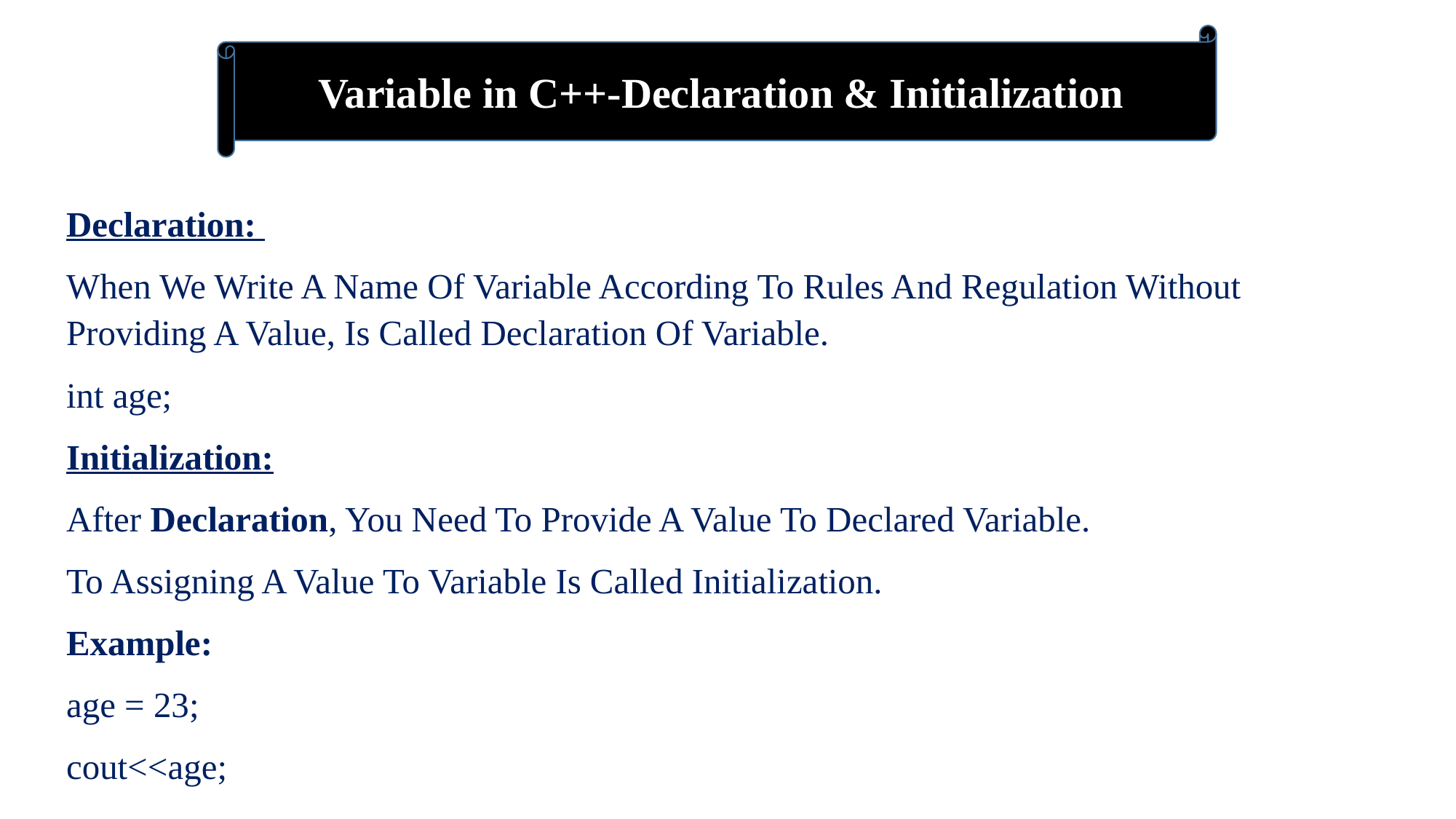

Variable in C++-Declaration & Initialization
Declaration:
When We Write A Name Of Variable According To Rules And Regulation Without Providing A Value, Is Called Declaration Of Variable.
int age;
Initialization:
After Declaration, You Need To Provide A Value To Declared Variable.
To Assigning A Value To Variable Is Called Initialization.
Example:
age = 23;
cout<<age;